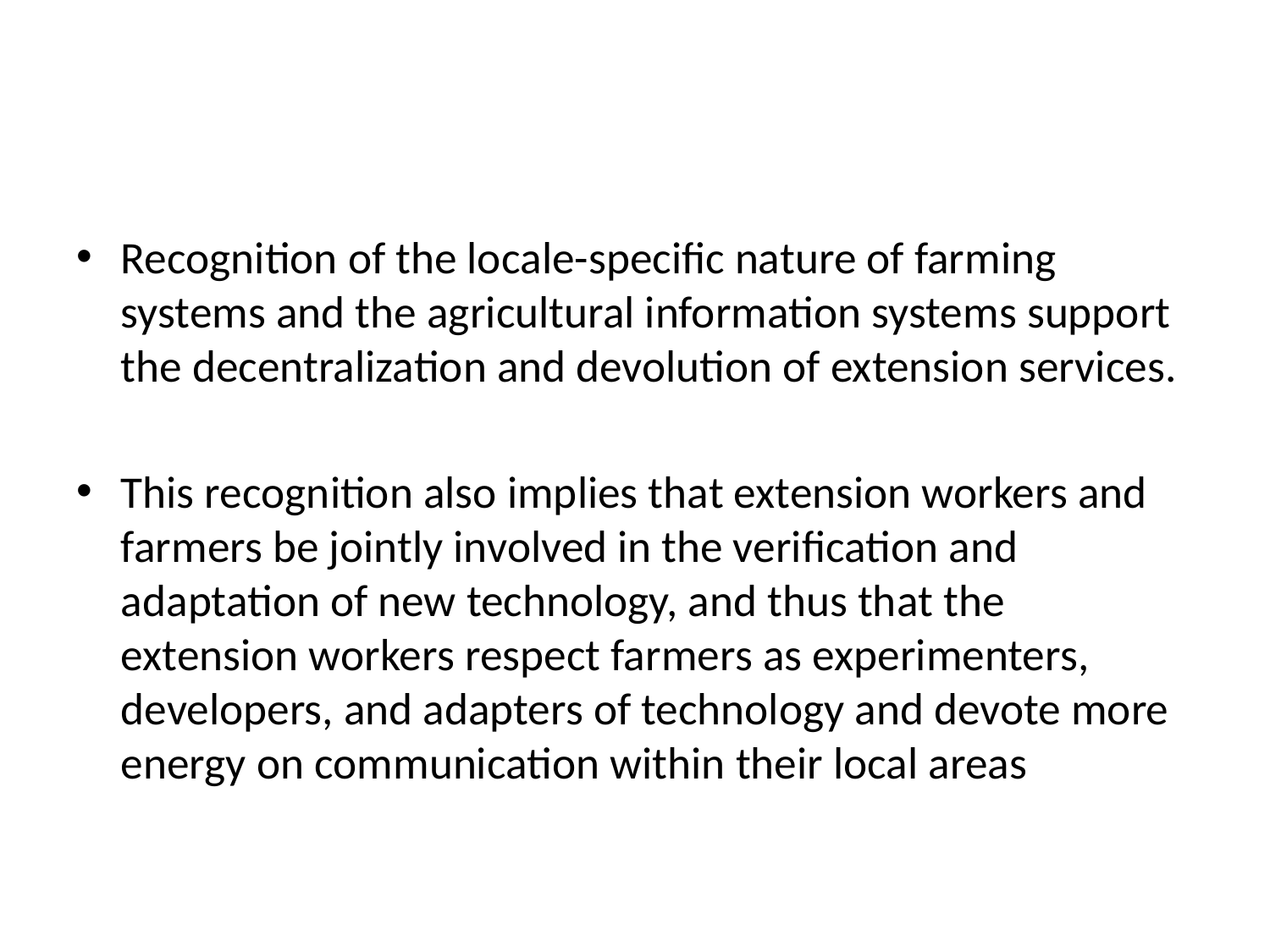

#
Recognition of the locale-specific nature of farming systems and the agricultural information systems support the decentralization and devolution of extension services.

This recognition also implies that extension workers and farmers be jointly involved in the verification and adaptation of new technology, and thus that the extension workers respect farmers as experimenters, developers, and adapters of technology and devote more energy on communication within their local areas